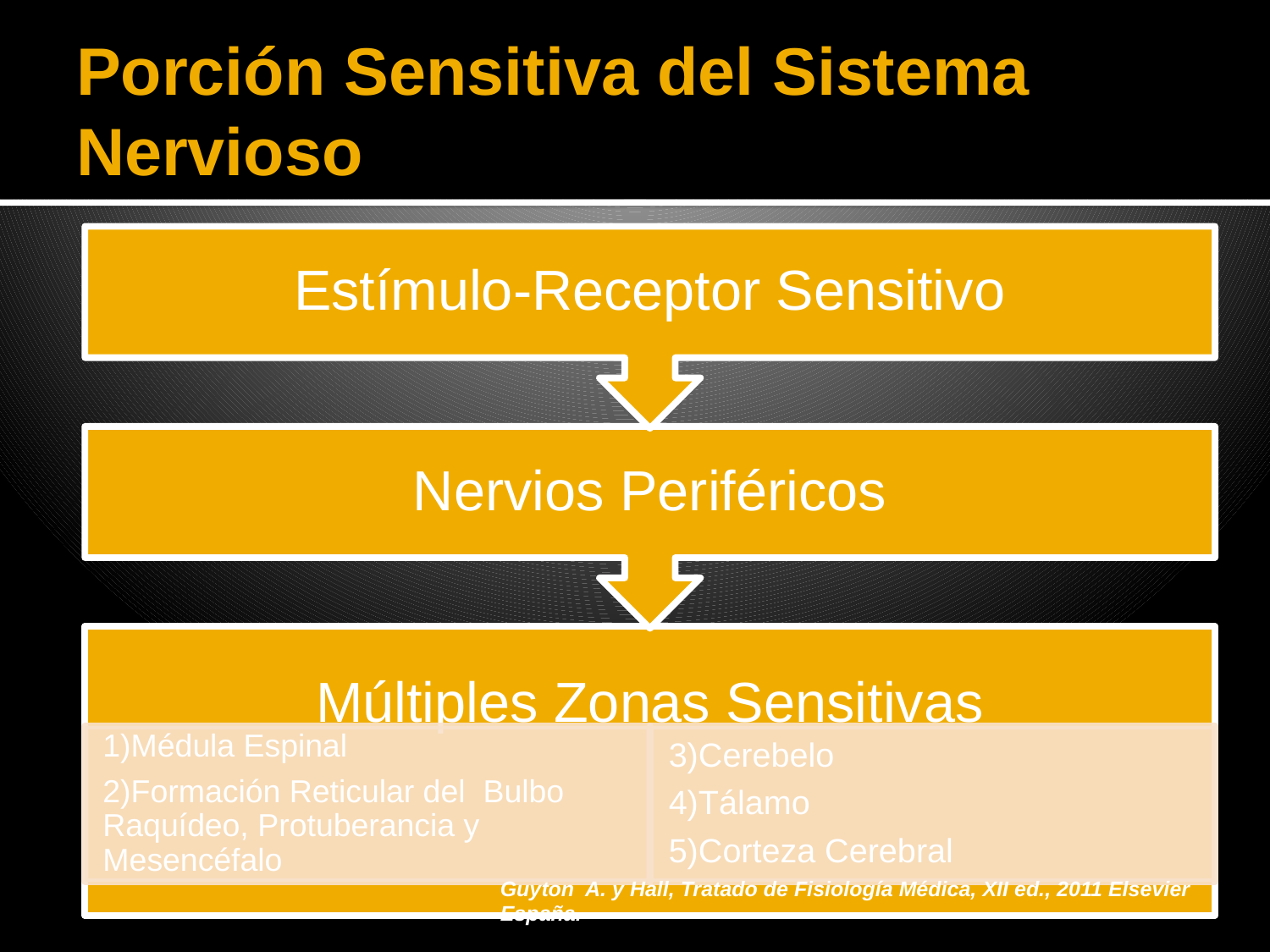

# Porción Sensitiva del Sistema Nervioso
Múltiples Zonas Sensitivas
1)Médula Espinal
2)Formación Reticular del  Bulbo Raquídeo, Protuberancia y Mesencéfalo
3)Cerebelo
4)Tálamo
5)Corteza Cerebral
Nervios Periféricos
Estímulo-Receptor Sensitivo
Guyton  A. y Hall, Tratado de Fisiología Médica, XII ed., 2011 Elsevier España.